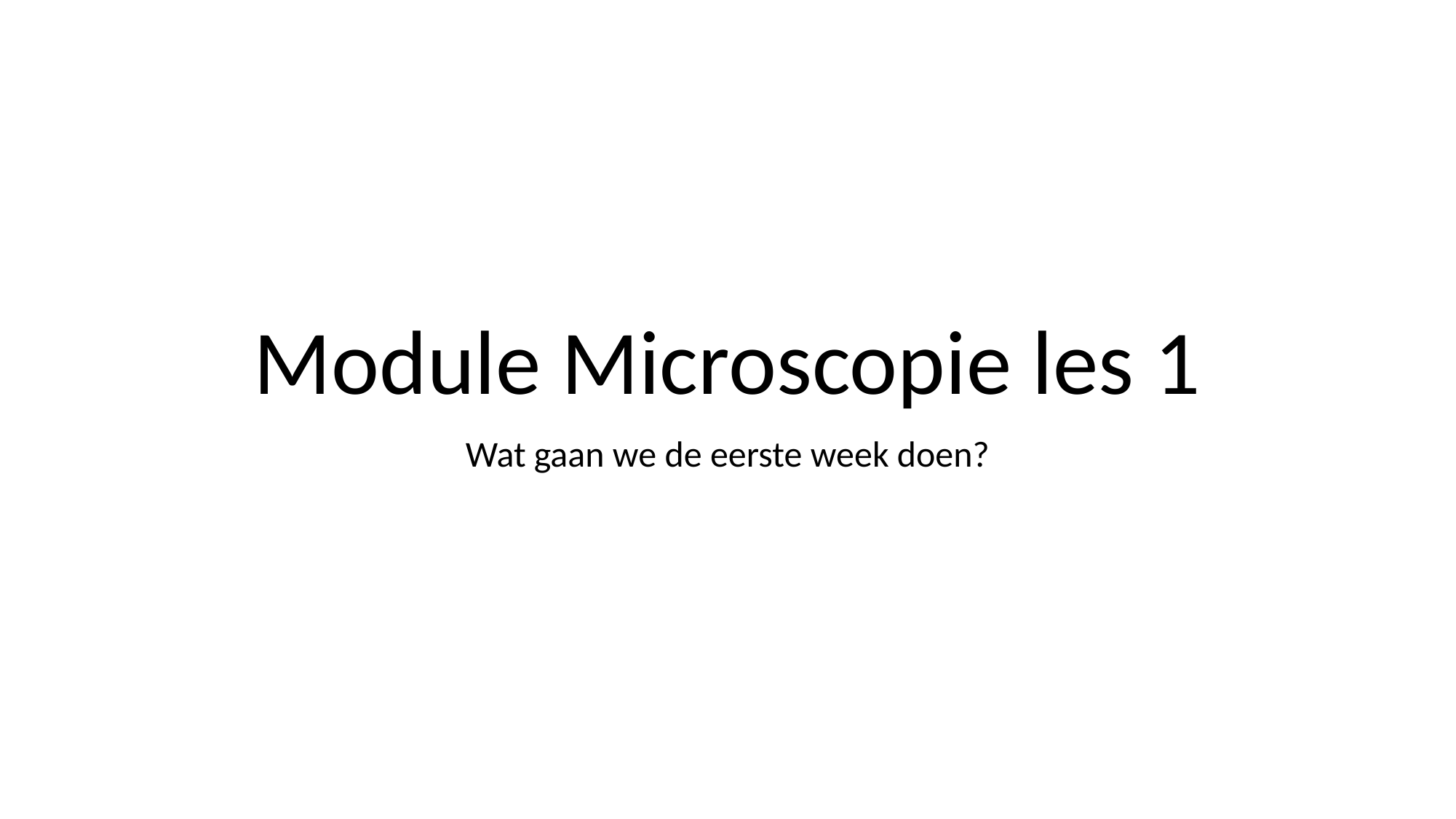

# Module Microscopie les 1
Wat gaan we de eerste week doen?